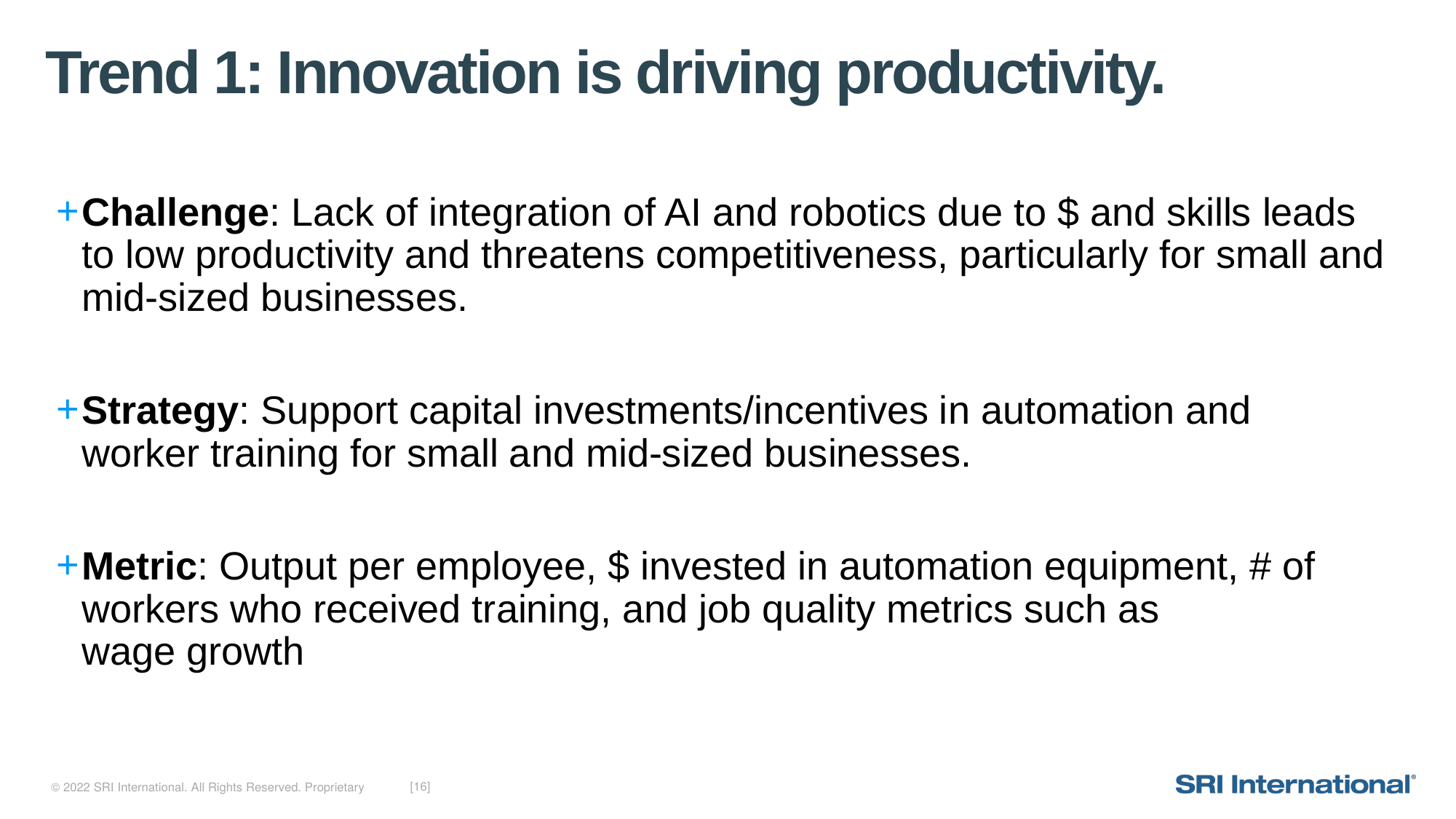

# Trend 1: Innovation is driving productivity.
Challenge: Lack of integration of AI and robotics due to $ and skills leads to low productivity and threatens competitiveness, particularly for small and mid-sized businesses.

Strategy: Support capital investments/incentives in automation and worker training for small and mid-sized businesses.

Metric: Output per employee, $ invested in automation equipment, # of workers who received training, and job quality metrics such as wage growth